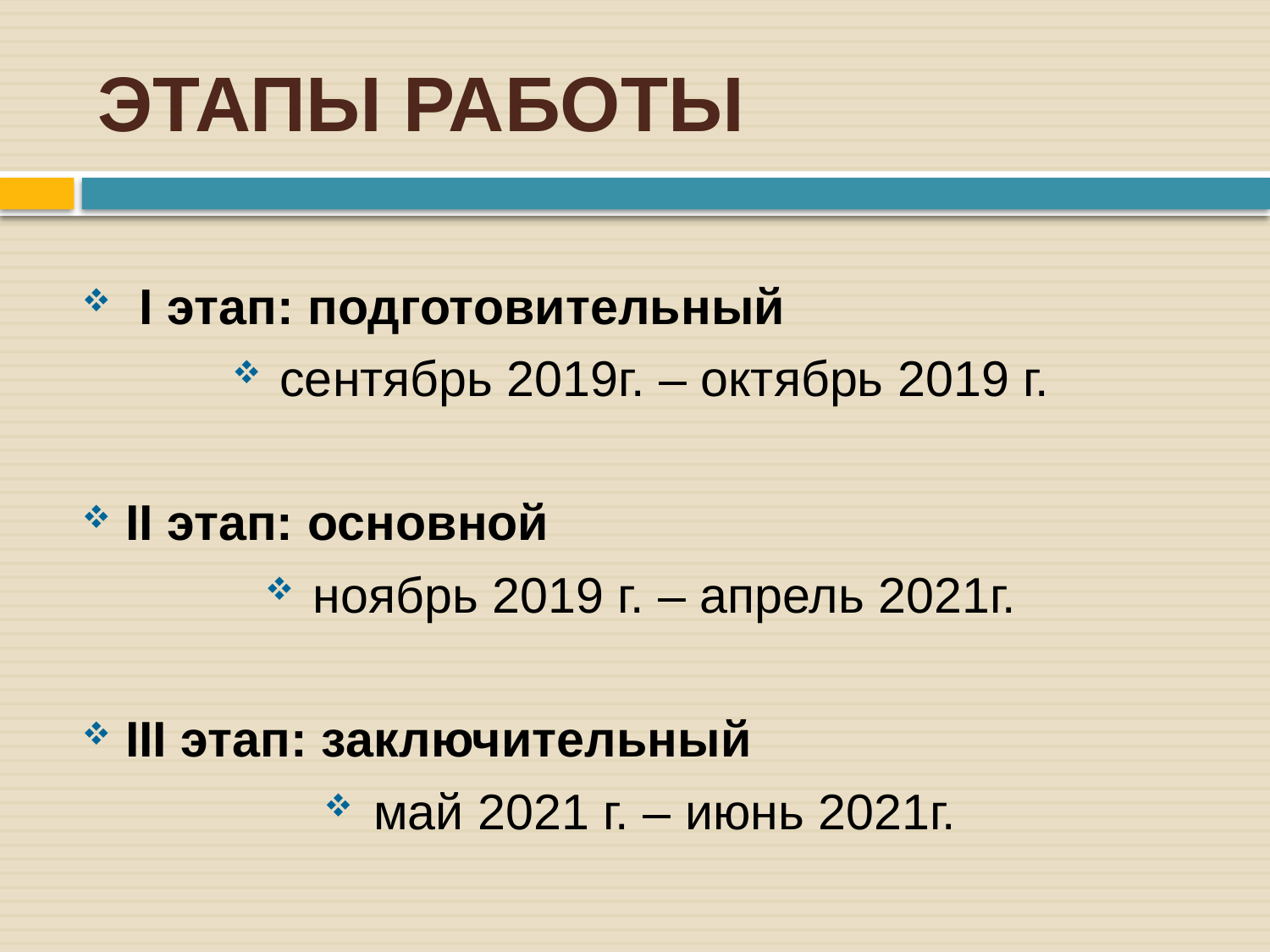

# ЭТАПЫ РАБОТЫ
 I этап: подготовительный
сентябрь 2019г. – октябрь 2019 г.

II этап: основной
ноябрь 2019 г. – апрель 2021г.

III этап: заключительный
май 2021 г. – июнь 2021г.